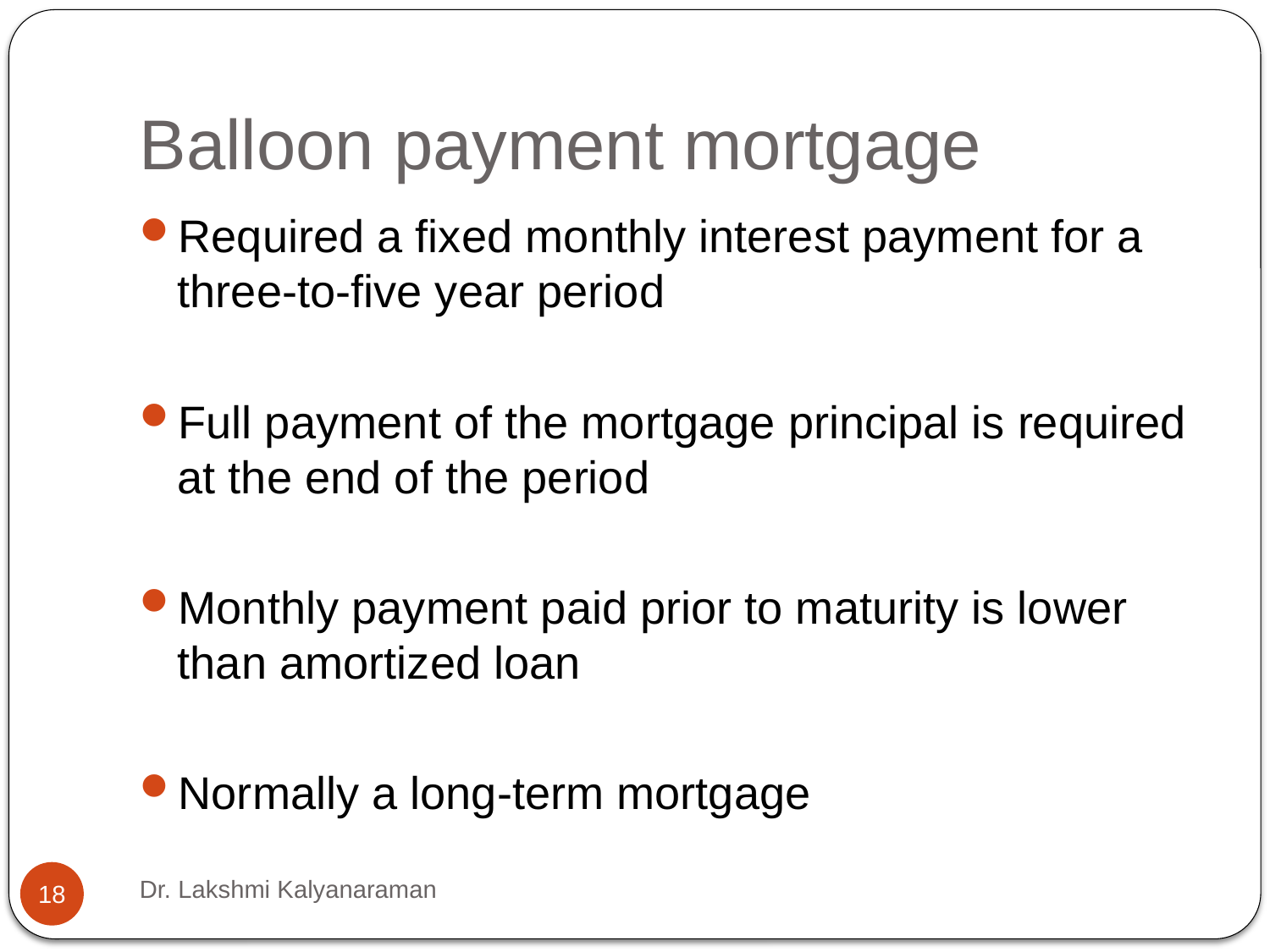

# Balloon payment mortgage
Required a fixed monthly interest payment for a three-to-five year period

Full payment of the mortgage principal is required at the end of the period

Monthly payment paid prior to maturity is lower than amortized loan

Normally a long-term mortgage
Dr. Lakshmi Kalyanaraman
18